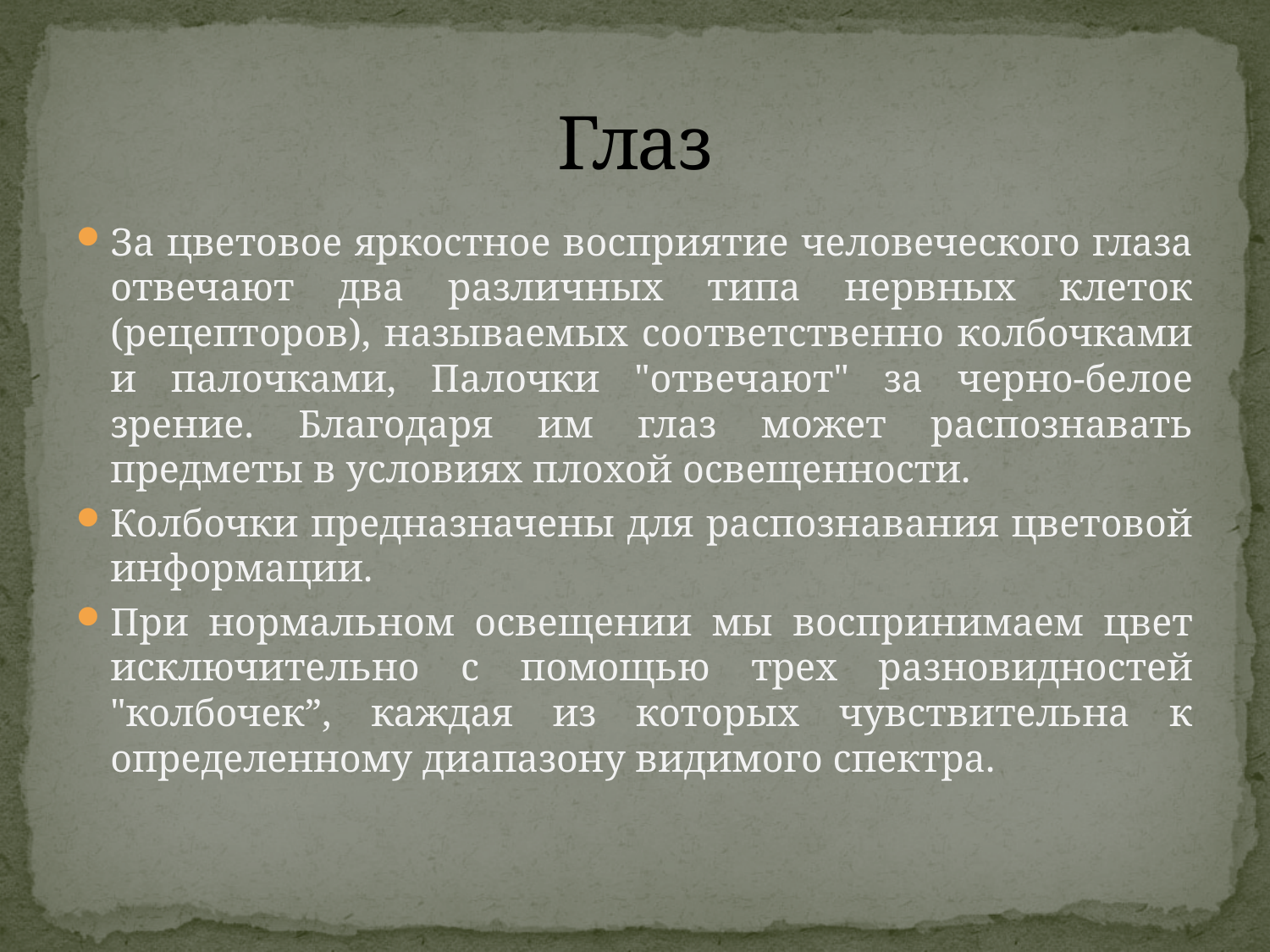

# Глаз
За цветовое яркостное восприятие человеческого глаза отвечают два различных типа нервных клеток (рецепторов), называемых соответственно колбочками и палочками, Палочки "отвечают" за черно-белое зрение. Благодаря им глаз может распознавать предметы в условиях плохой освещенности.
Колбочки предназначены для распознавания цветовой информации.
При нормальном освещении мы воспринимаем цвет исключительно с помощью трех разновидностей "колбочек”, каждая из которых чувствительна к определенному диапазону видимого спектра.